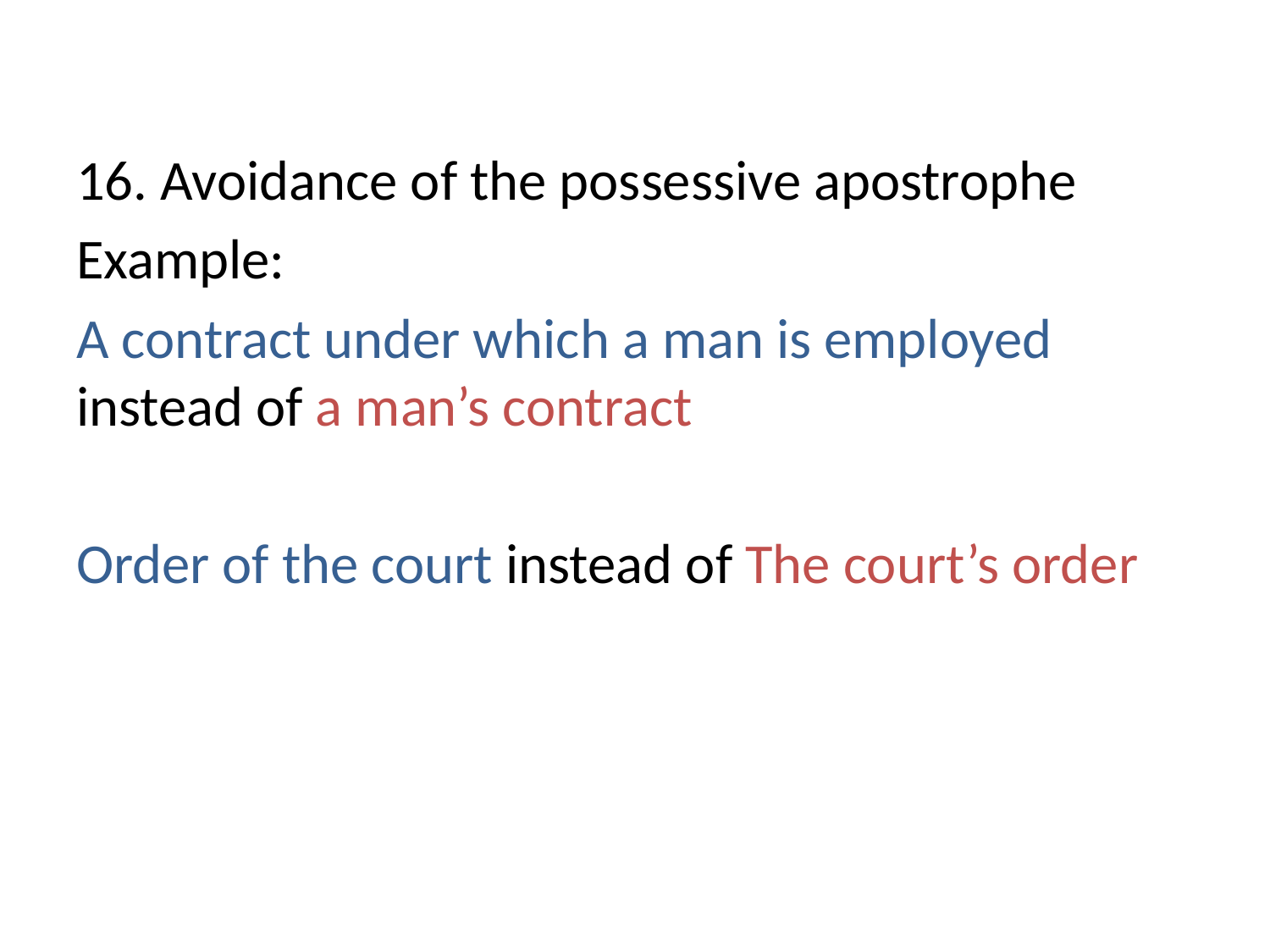

#
16. Avoidance of the possessive apostrophe
Example:
A contract under which a man is employed   instead of a man’s contract

Order of the court instead of The court’s order